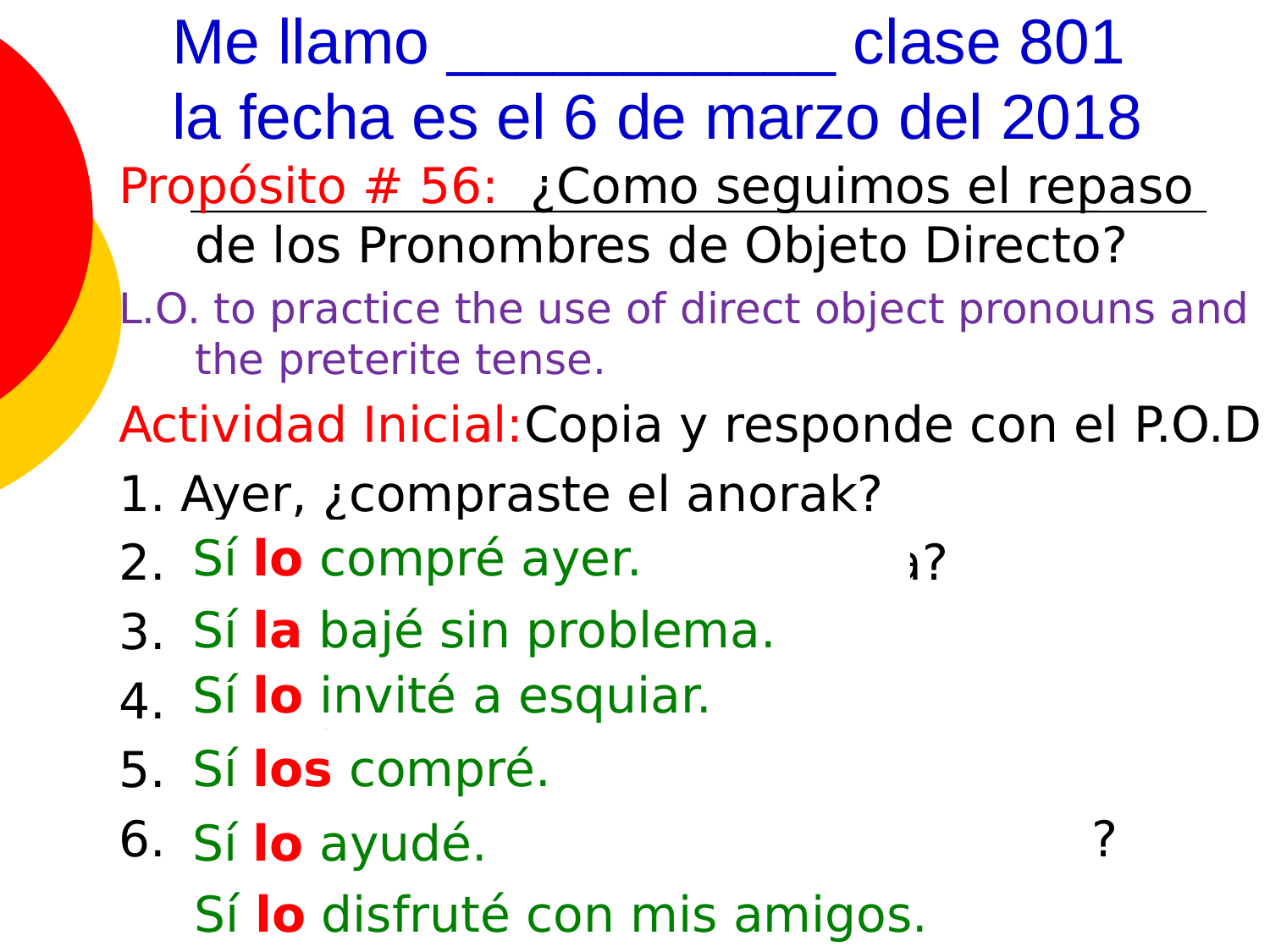

# Me llamo ___________ clase 801 la fecha es el 6 de marzo del 2018
Propósito # 56:  ¿Como seguimos el repaso de los Pronombres de Objeto Directo?
L.O. to practice the use of direct object pronouns and the preterite tense.
Actividad Inicial:Copia y responde con el P.O.D
1. Ayer, ¿compraste el anorak?
2. ¿Bajaste la pista sin problema?
3. ¿Invitaste a tu amigo a esquiar?
4. ¿Compraste los boletos?
5. ¿Ayudaste a tu amigo?
6. ¿Disfrutaste el paseo con tus amigos?

Sí lo compré ayer.
Sí la bajé sin problema.
Sí lo invité a esquiar.
Sí los compré.
Sí lo ayudé.
Sí lo disfruté con mis amigos.